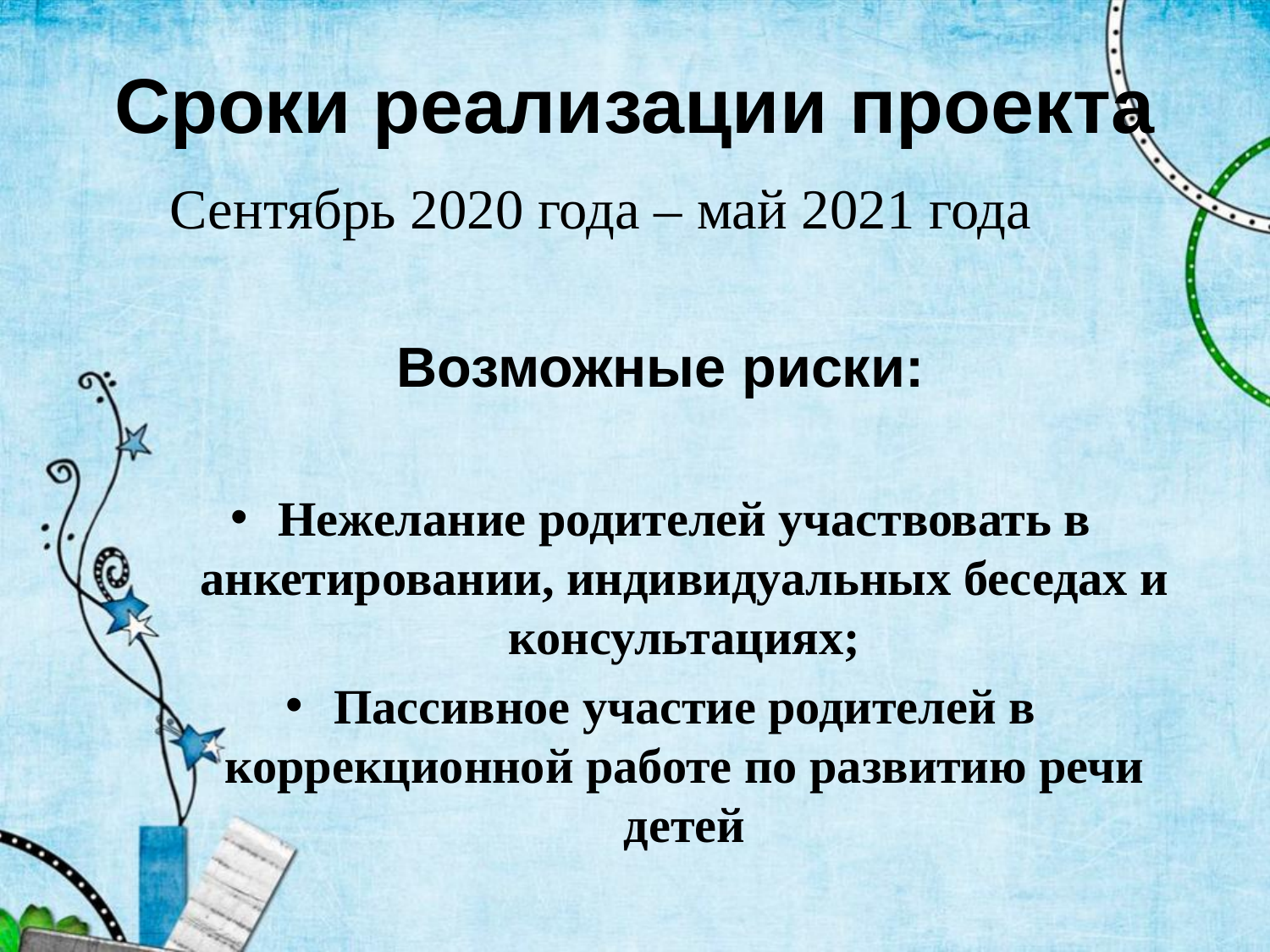

# Сроки реализации проекта
    Сентябрь 2020 года – май 2021 года

Возможные риски:

Нежелание родителей участвовать в анкетировании, индивидуальных беседах и консультациях;
Пассивное участие родителей в коррекционной работе по развитию речи детей